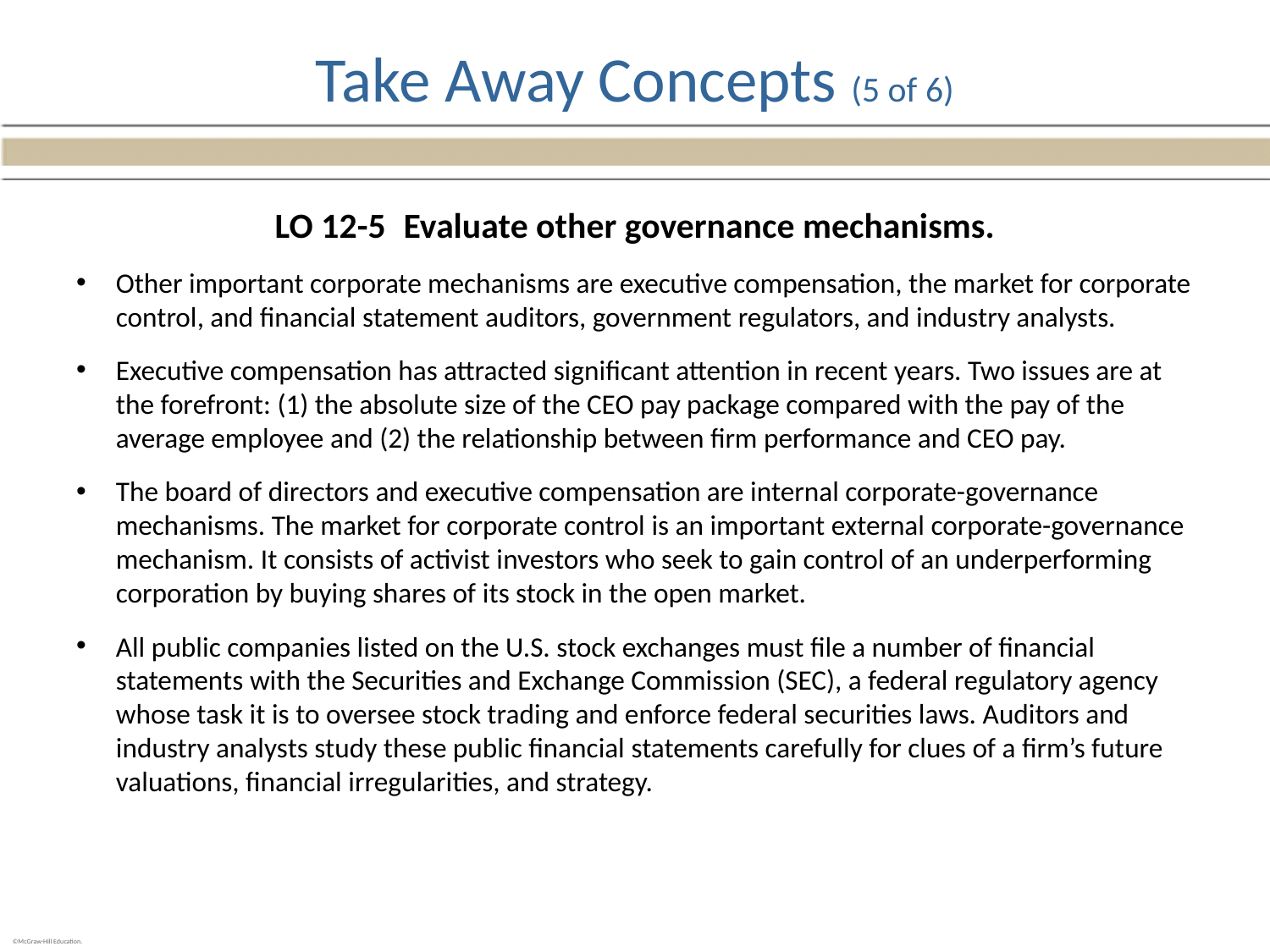

# Take Away Concepts (5 of 6)
LO 12-5 Evaluate other governance mechanisms.
Other important corporate mechanisms are executive compensation, the market for corporate control, and financial statement auditors, government regulators, and industry analysts.
Executive compensation has attracted significant attention in recent years. Two issues are at the forefront: (1) the absolute size of the CEO pay package compared with the pay of the average employee and (2) the relationship between firm performance and CEO pay.
The board of directors and executive compensation are internal corporate-governance mechanisms. The market for corporate control is an important external corporate-governance mechanism. It consists of activist investors who seek to gain control of an underperforming corporation by buying shares of its stock in the open market.
All public companies listed on the U.S. stock exchanges must file a number of financial statements with the Securities and Exchange Commission (SEC), a federal regulatory agency whose task it is to oversee stock trading and enforce federal securities laws. Auditors and industry analysts study these public financial statements carefully for clues of a firm’s future valuations, financial irregularities, and strategy.